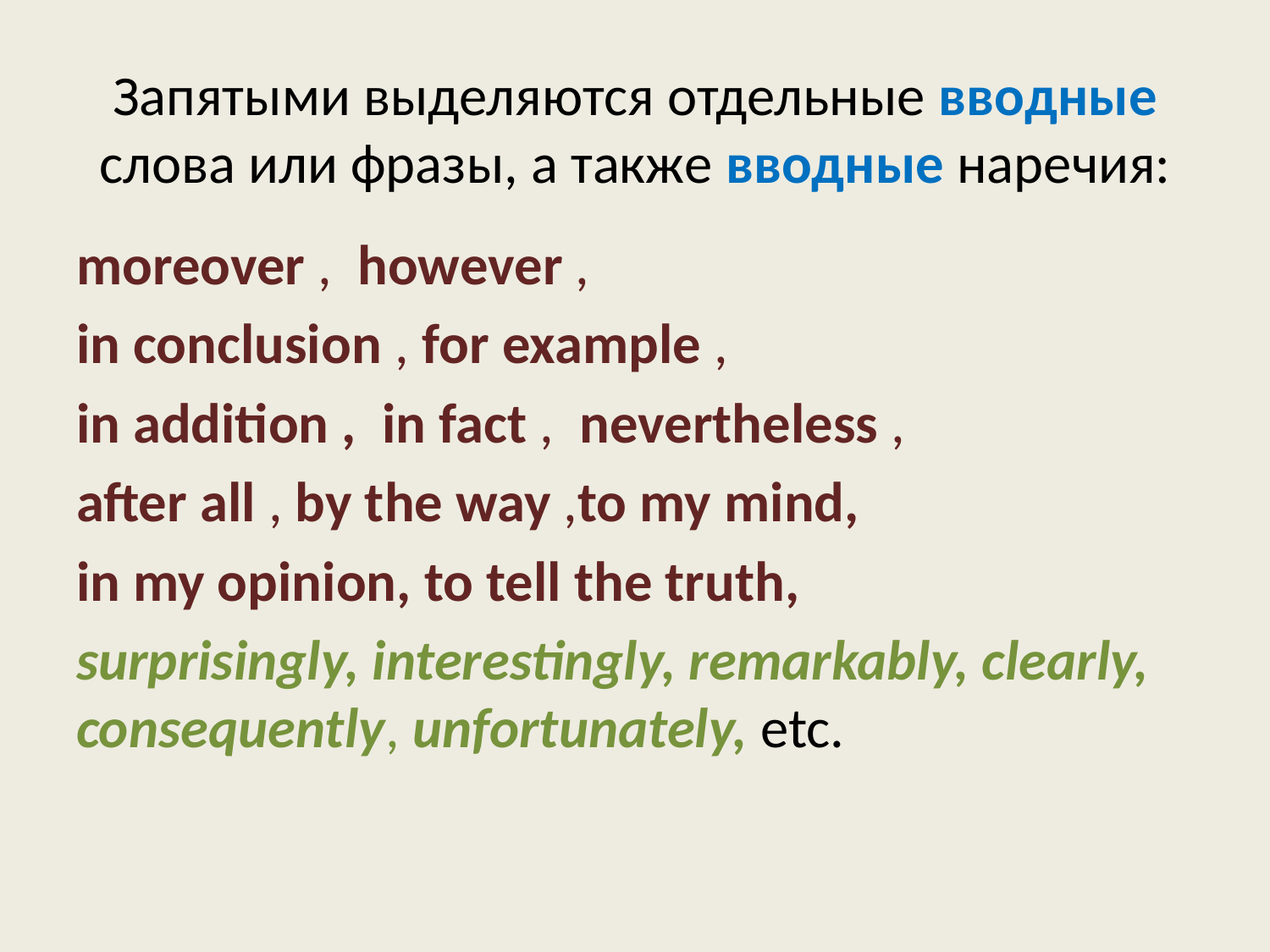

# Запятыми выделяются отдельные вводные слова или фразы, а также вводные наречия:
moreover ,  however ,
in conclusion , for example ,
in addition ,  in fact ,  nevertheless ,
after all , by the way ,to my mind,
in my opinion, to tell the truth,
surprisingly, interestingly, remarkably, clearly, consequently, unfortunately, etc.